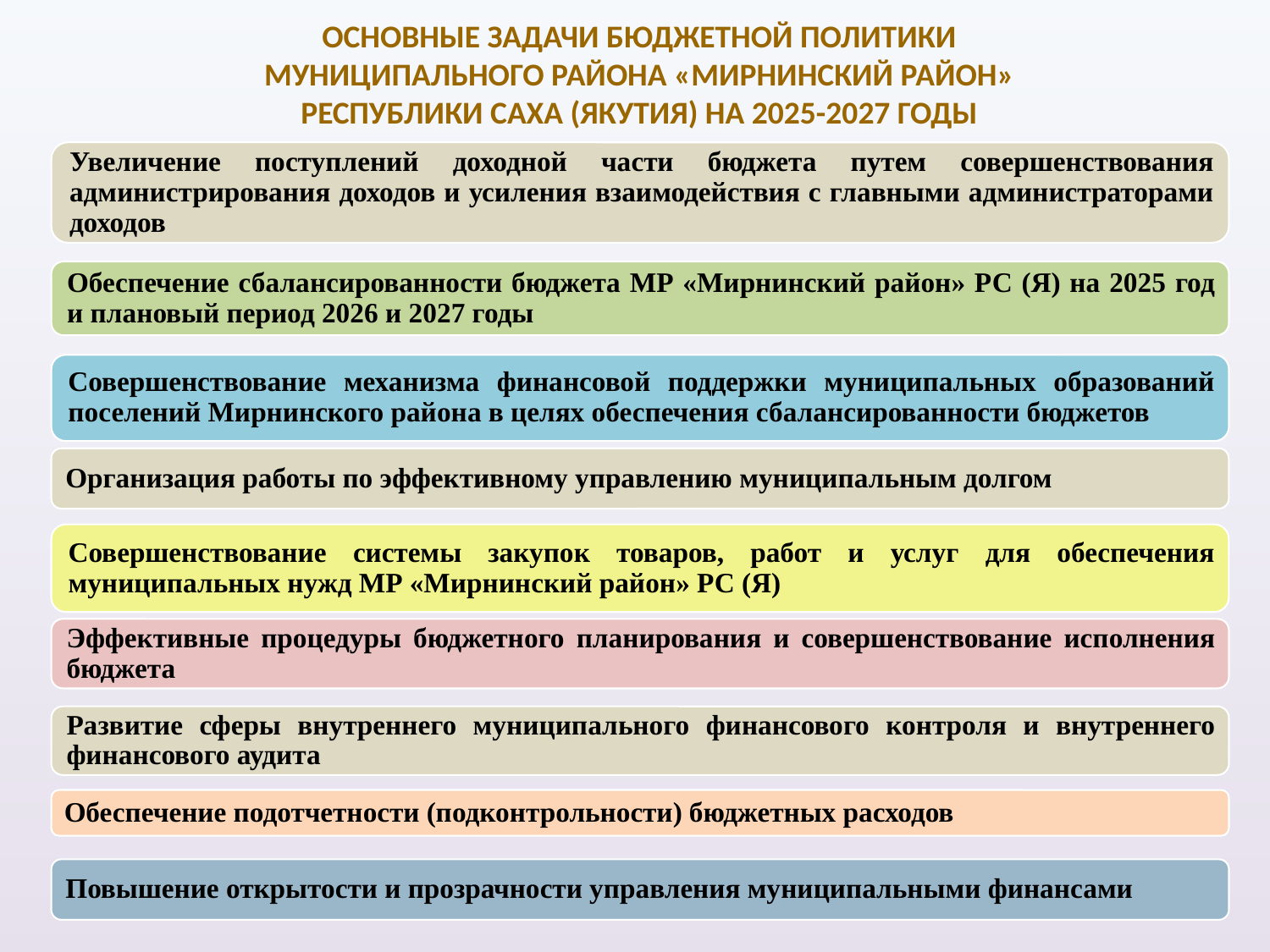

ОСНОВНЫЕ ЗАДАЧИ БЮДЖЕТНОЙ ПОЛИТИКИ
МУНИЦИПАЛЬНОГО РАЙОНА «МИРНИНСКИЙ РАЙОН»
РЕСПУБЛИКИ САХА (ЯКУТИЯ) НА 2025-2027 ГОДЫ
Увеличение поступлений доходной части бюджета путем совершенствования администрирования доходов и усиления взаимодействия с главными администраторами доходов
Обеспечение сбалансированности бюджета МР «Мирнинский район» РС (Я) на 2025 год и плановый период 2026 и 2027 годы
Совершенствование механизма финансовой поддержки муниципальных образований поселений Мирнинского района в целях обеспечения сбалансированности бюджетов
Эффективные процедуры бюджетного планирования и совершенствование исполнения бюджета
Развитие сферы внутреннего муниципального финансового контроля и внутреннего финансового аудита
Обеспечение подотчетности (подконтрольности) бюджетных расходов
Повышение открытости и прозрачности управления муниципальными финансами
Совершенствование системы закупок товаров, работ и услуг для обеспечения муниципальных нужд МР «Мирнинский район» РС (Я)
Организация работы по эффективному управлению муниципальным долгом